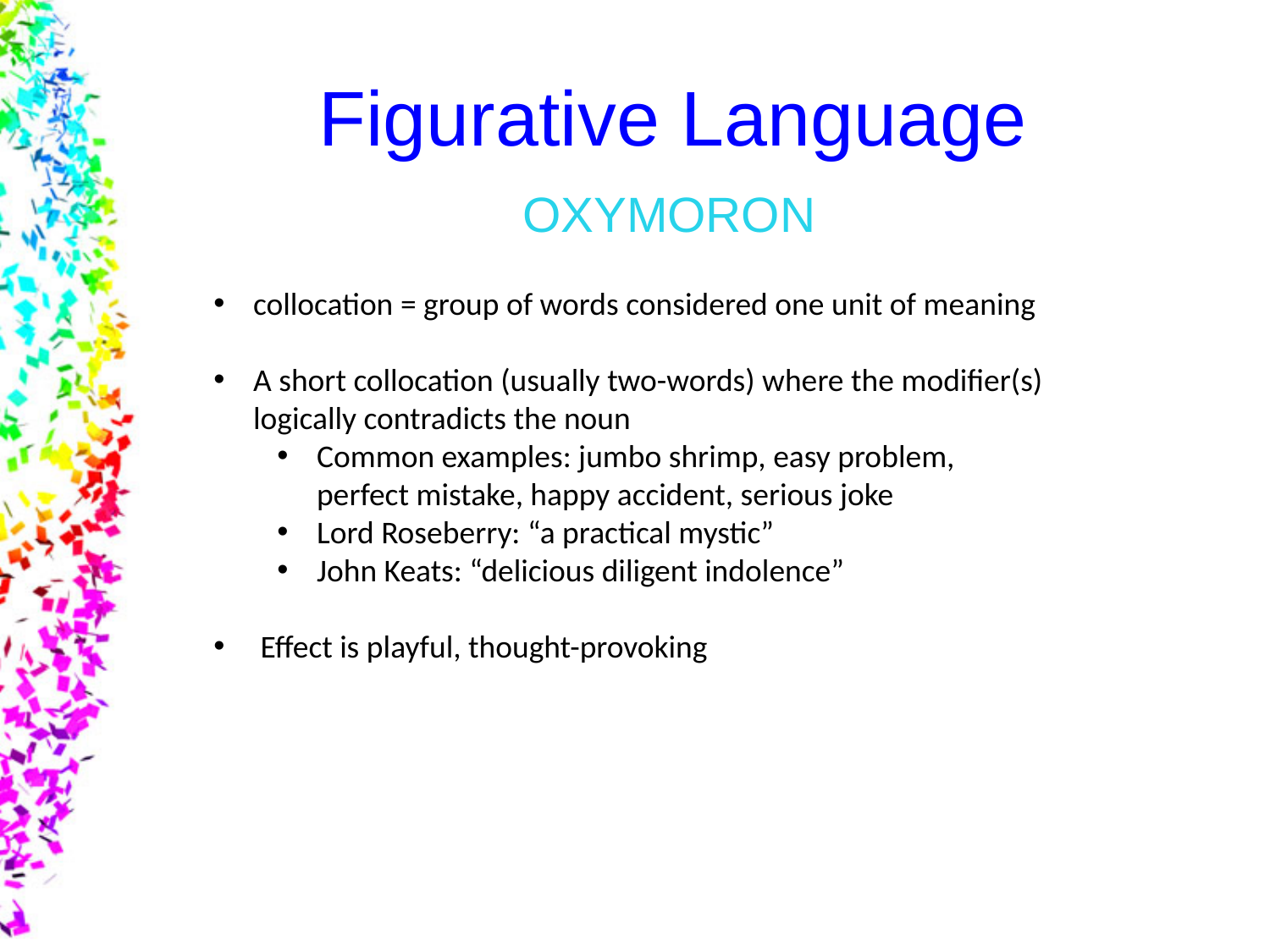

Figurative Language
OXYMORON
collocation = group of words considered one unit of meaning

A short collocation (usually two-words) where the modifier(s) logically contradicts the noun
Common examples: jumbo shrimp, easy problem, perfect mistake, happy accident, serious joke
Lord Roseberry: “a practical mystic”
John Keats: “delicious diligent indolence”

 Effect is playful, thought-provoking